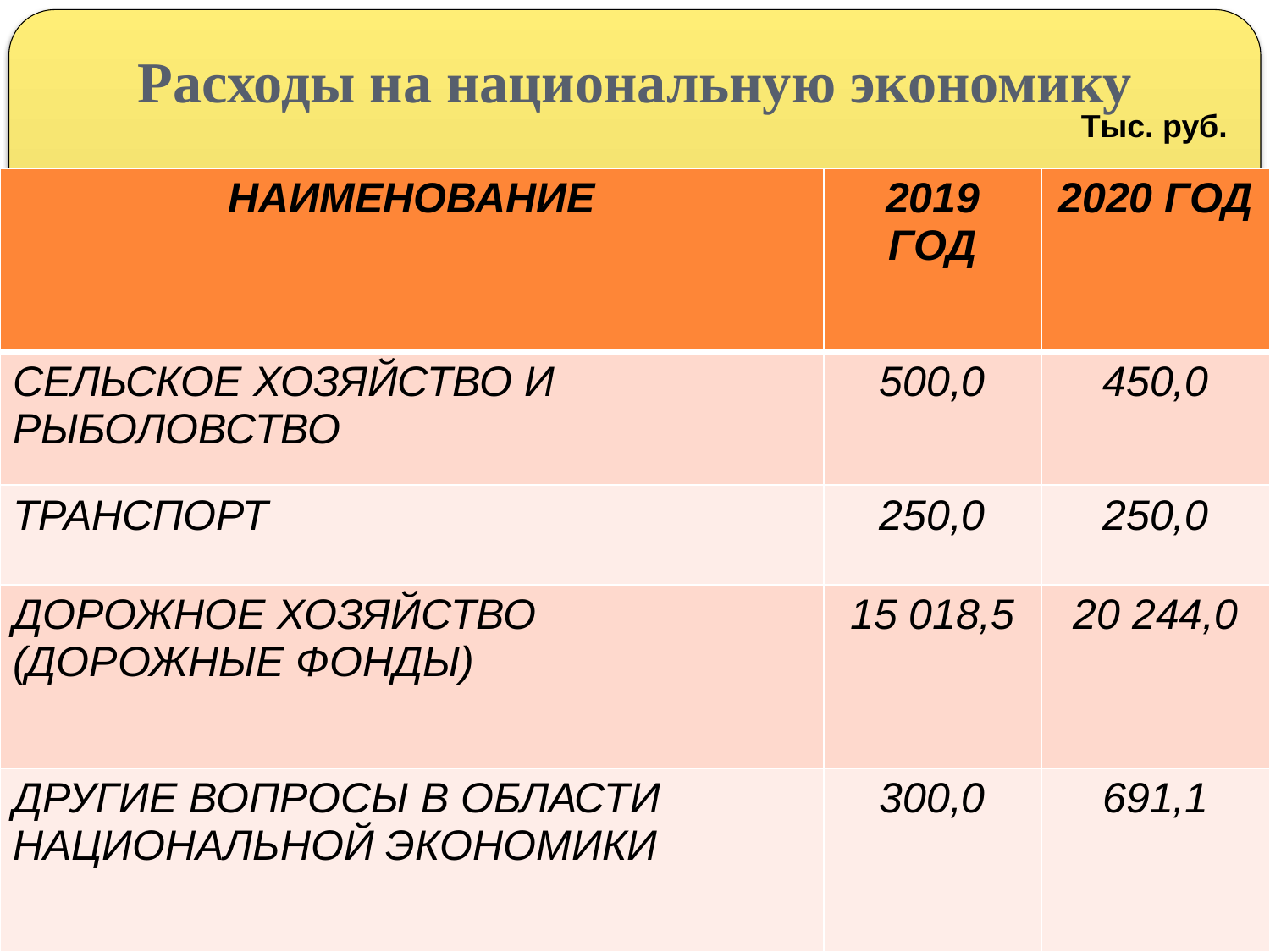

# Расходы на национальную экономику
Тыс. руб.
| НАИМЕНОВАНИЕ | 2019 ГОД | 2020 ГОД |
| --- | --- | --- |
| СЕЛЬСКОЕ ХОЗЯЙСТВО И РЫБОЛОВСТВО | 500,0 | 450,0 |
| ТРАНСПОРТ | 250,0 | 250,0 |
| ДОРОЖНОЕ ХОЗЯЙСТВО (ДОРОЖНЫЕ ФОНДЫ) | 15 018,5 | 20 244,0 |
| ДРУГИЕ ВОПРОСЫ В ОБЛАСТИ НАЦИОНАЛЬНОЙ ЭКОНОМИКИ | 300,0 | 691,1 |